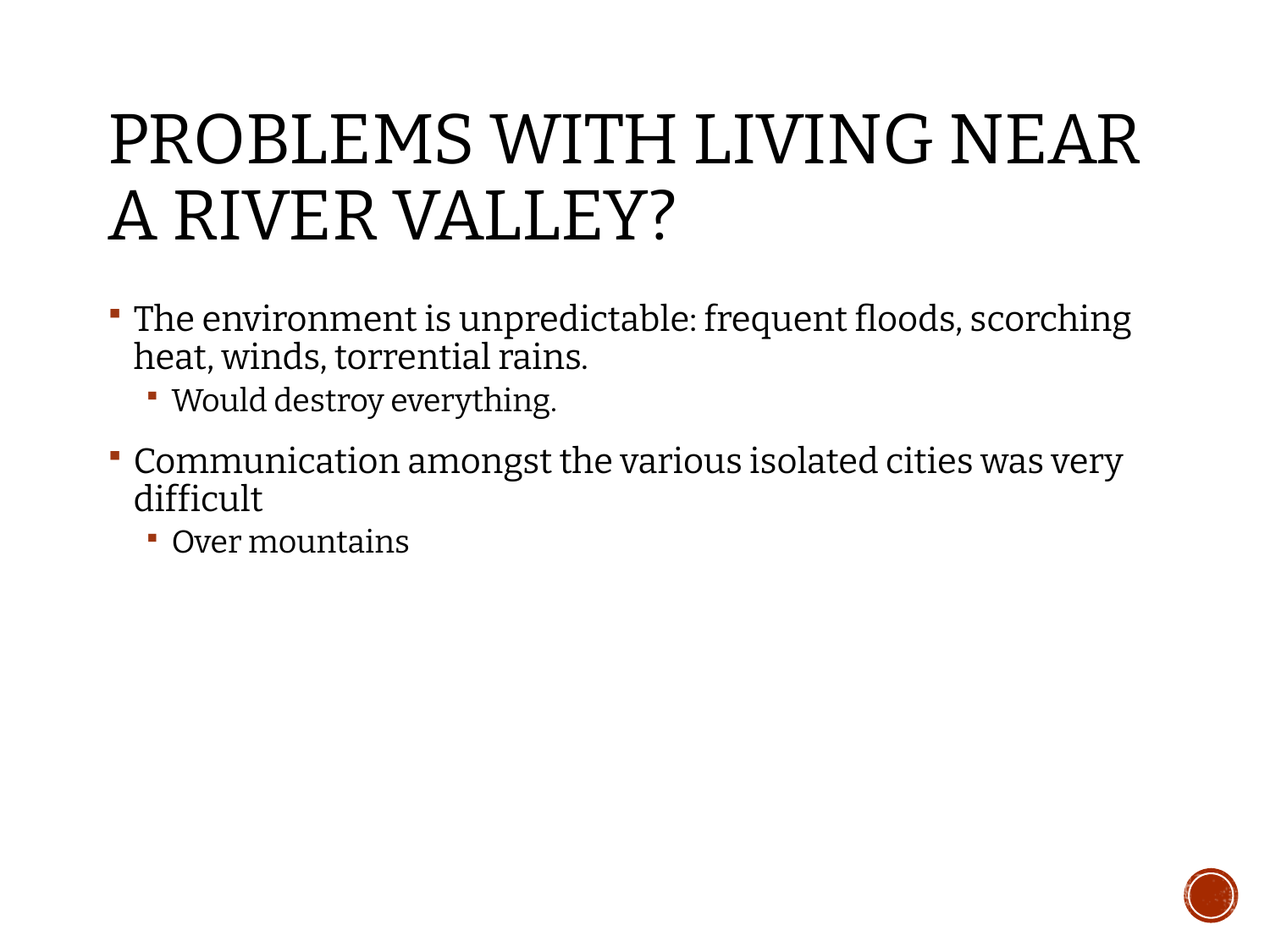

# Problems with living near a river valley?
The environment is unpredictable: frequent floods, scorching heat, winds, torrential rains.
Would destroy everything.
Communication amongst the various isolated cities was very difficult
Over mountains